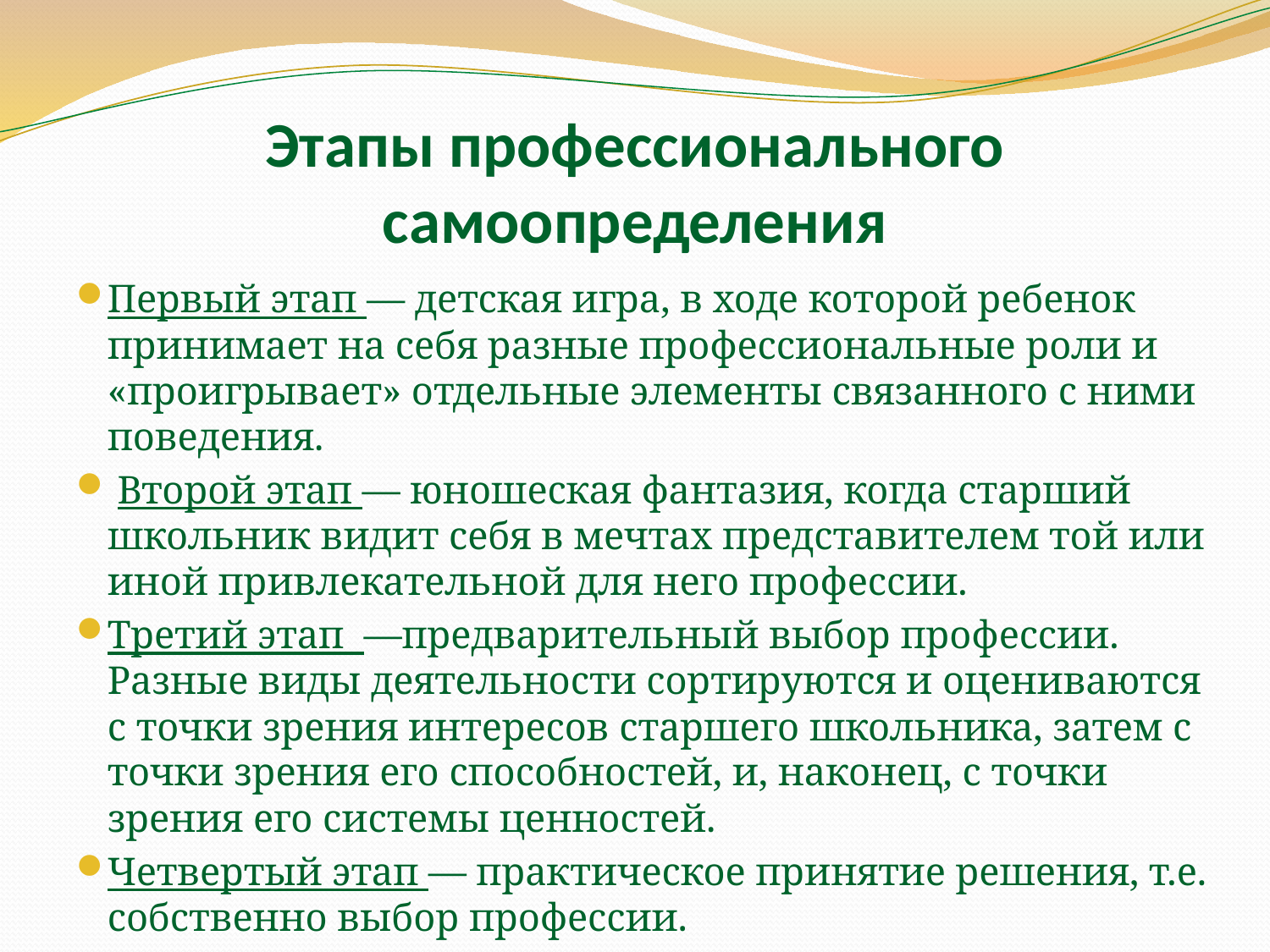

# Этапы профессионального самоопределения
Первый этап — детская игра, в ходе которой ребенок принимает на себя разные профессиональные роли и «проигрывает» отдельные элементы связанного с ними поведения.
 Второй этап — юношеская фантазия, когда старший школьник видит себя в мечтах представителем той или иной привлекательной для него профессии.
Третий этап  —предварительный выбор профессии. Разные виды деятельности сортируются и оцениваются с точки зрения интересов старшего школьника, затем с точки зрения его способностей, и, наконец, с точки зрения его системы ценностей.
Четвертый этап — практическое принятие решения, т.е. собственно выбор профессии.